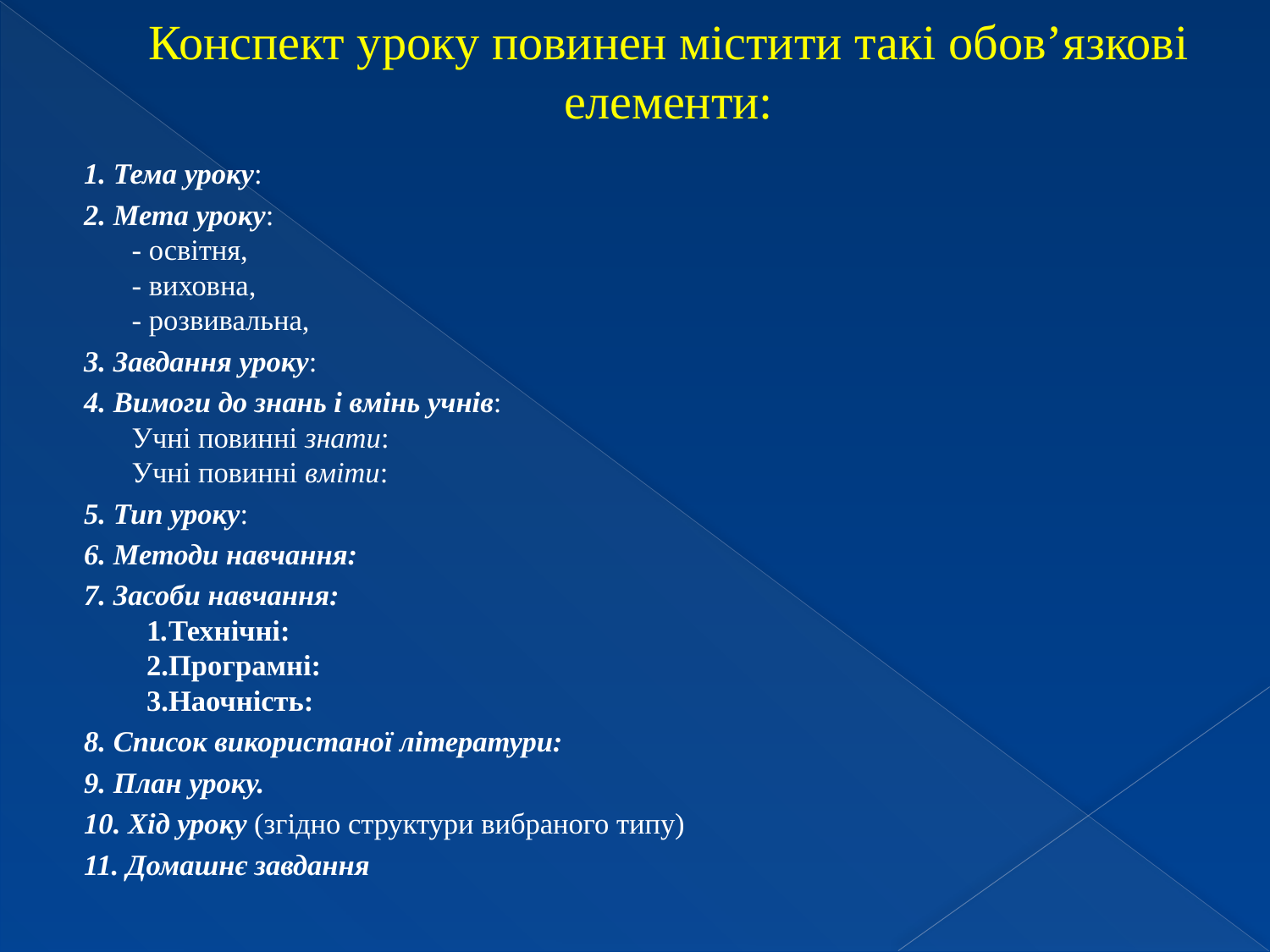

# Конспект уроку повинен містити такі обов’язкові елементи:
1. Тема уроку:
2. Мета уроку: 
- освітня,
- виховна,
- розвивальна,
3. Завдання уроку:
4. Вимоги до знань і вмінь учнів: 
Учні повинні знати: 
Учні повинні вміти:
5. Тип уроку:
6. Методи навчання:
7. Засоби навчання:
  1.Технічні:
  2.Програмні:
  3.Наочність:
8. Список використаної літератури:
9. План уроку.
10. Хід уроку (згідно структури вибраного типу)
11. Домашнє завдання